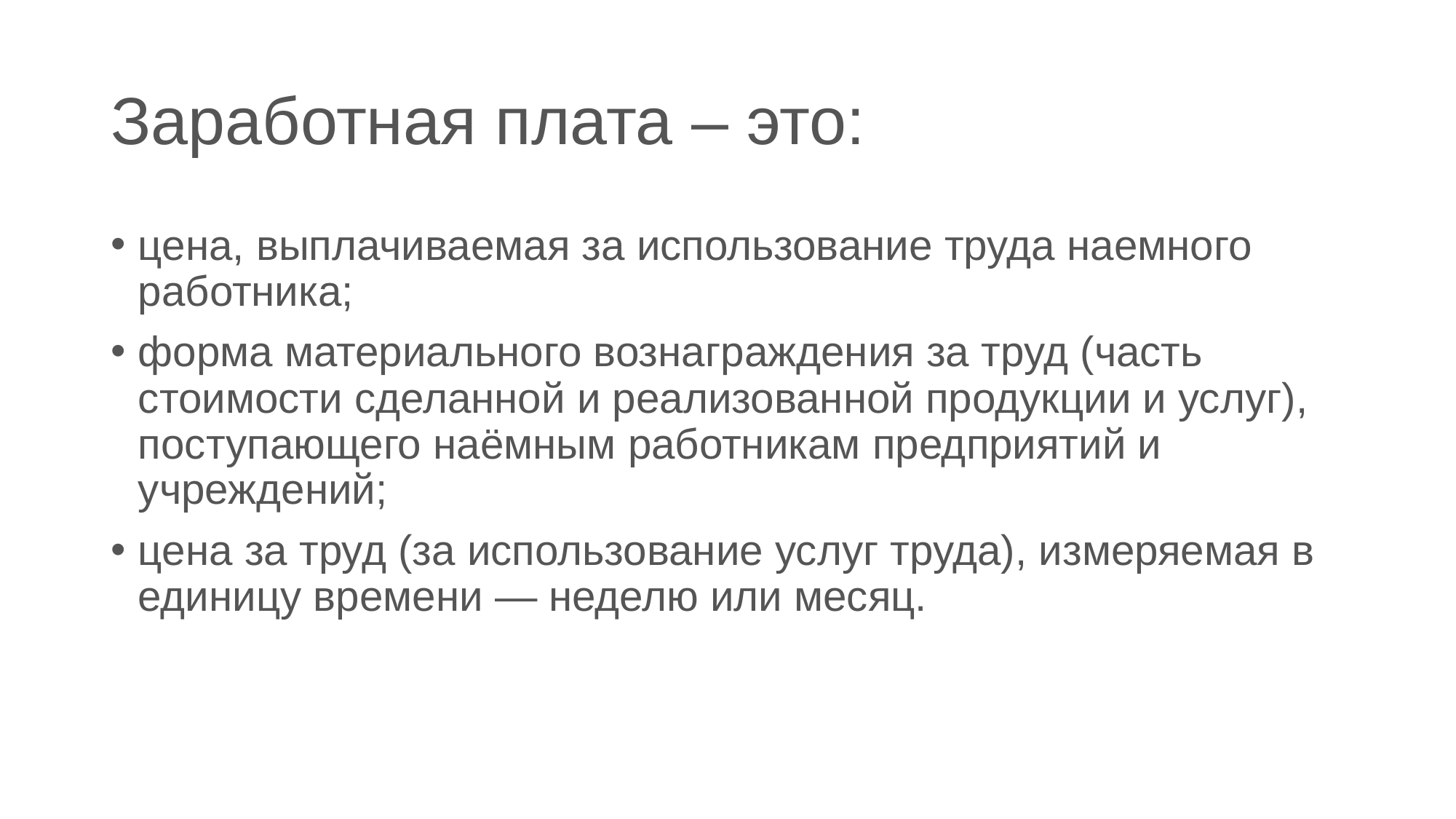

# Заработная плата – это:
цена, выплачиваемая за использование труда наемного работника;
форма материального вознаграждения за труд (часть стоимости сделанной и реализованной продукции и услуг), поступающего наёмным работникам предприятий и учреждений;
цена за труд (за использование услуг труда), измеряемая в единицу времени — неделю или месяц.